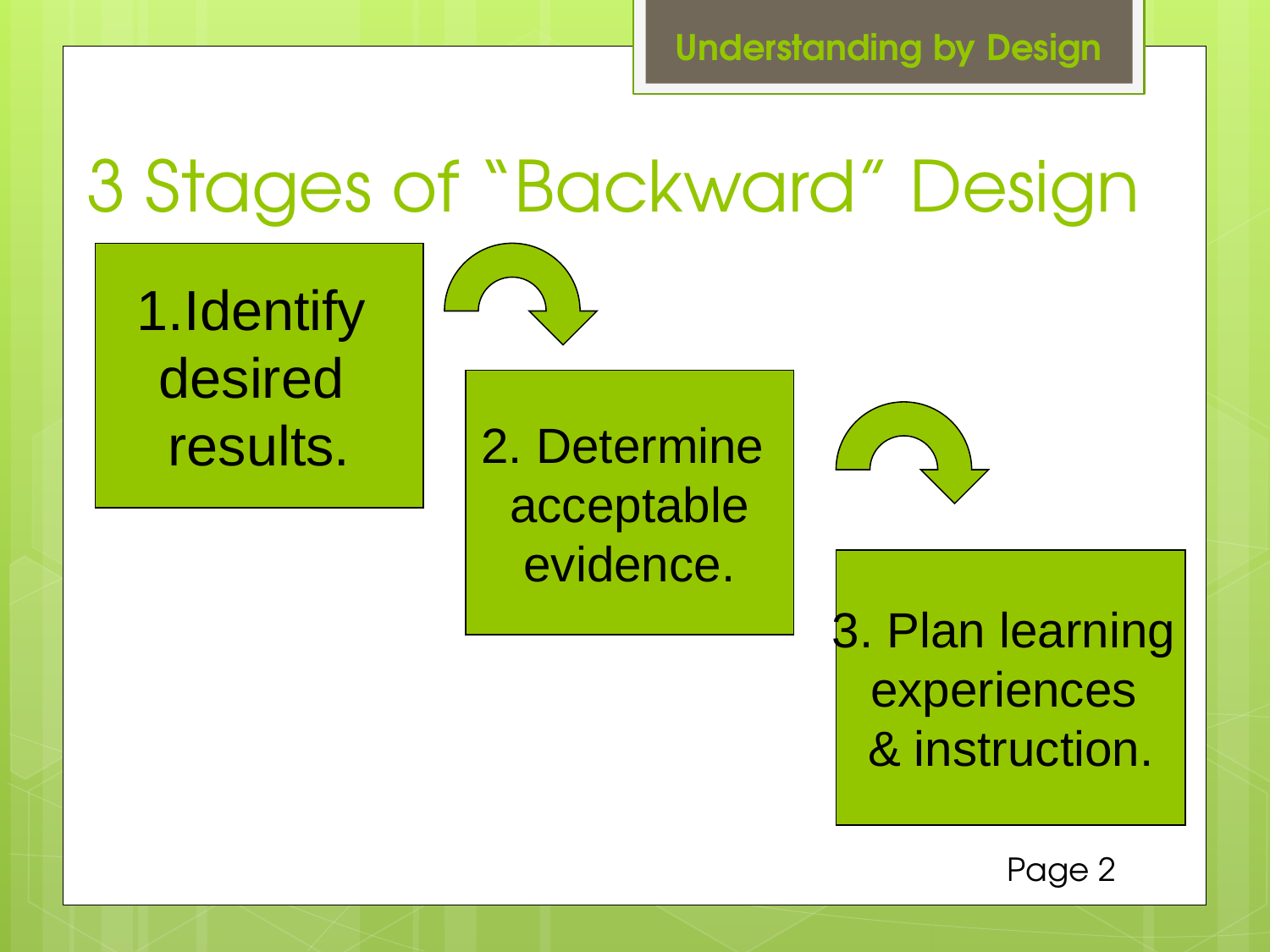

# 3 Stages of “Backward” Design
Identify
desired
results.

2. Determine
acceptable
evidence.

3. Plan learning
experiences
& instruction.
Page 2